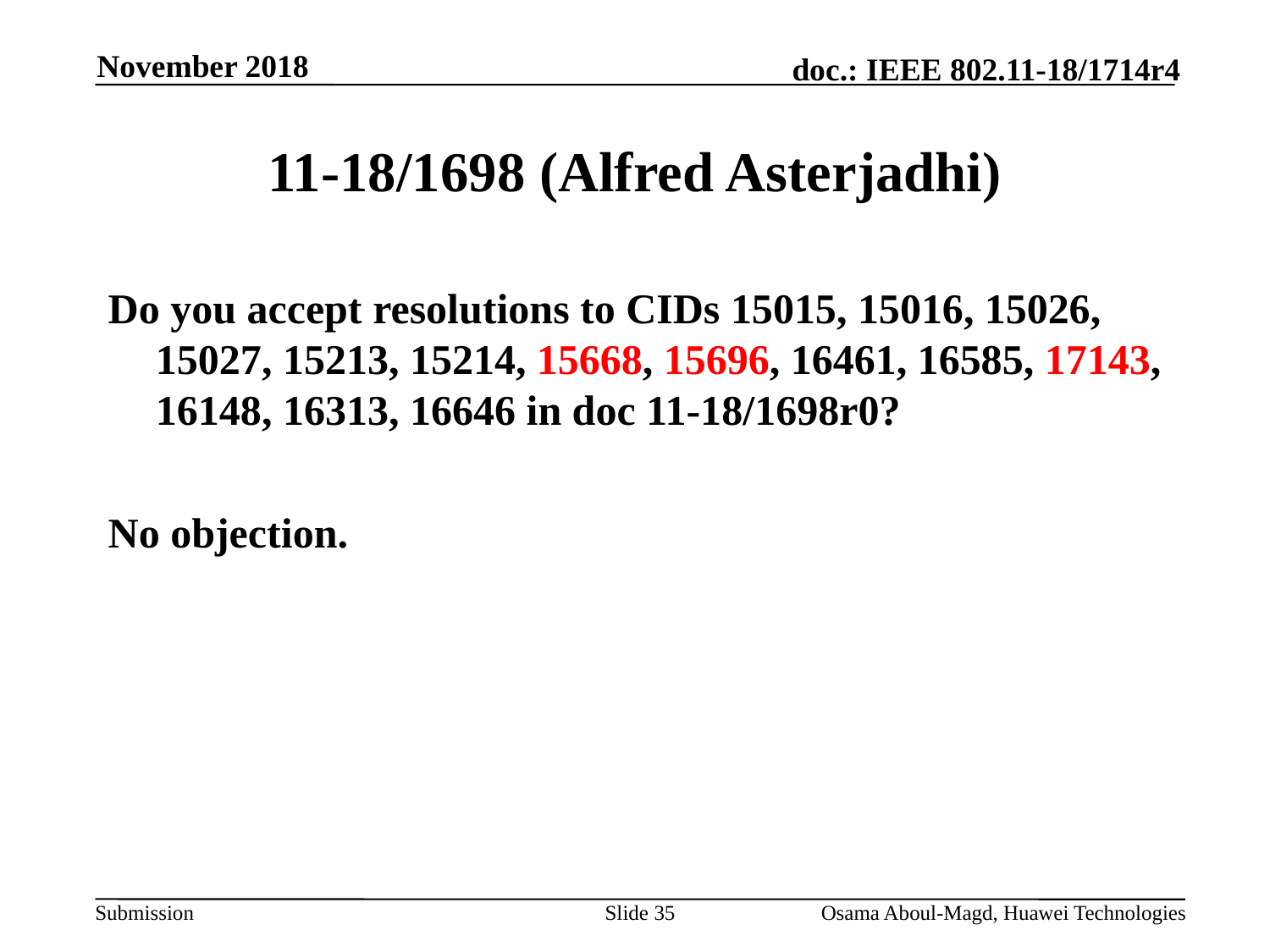

November 2018
# 11-18/1698 (Alfred Asterjadhi)
Do you accept resolutions to CIDs 15015, 15016, 15026, 15027, 15213, 15214, 15668, 15696, 16461, 16585, 17143, 16148, 16313, 16646 in doc 11-18/1698r0?

No objection.

Slide 35
Osama Aboul-Magd, Huawei Technologies